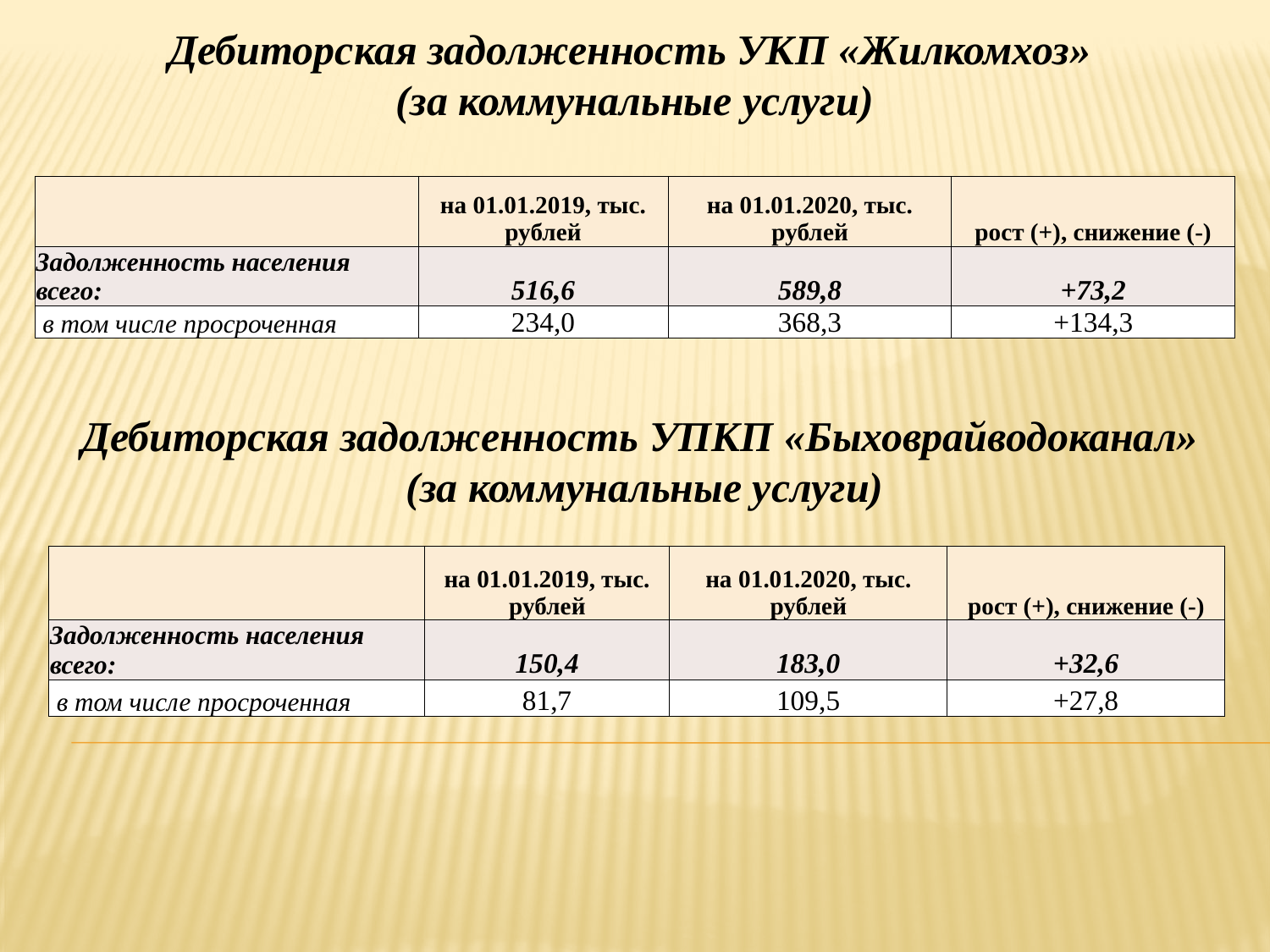

# Дебиторская задолженность УКП «Жилкомхоз» (за коммунальные услуги)
|  | на 01.01.2019, тыс. рублей | на 01.01.2020, тыс. рублей | рост (+), снижение (-) |
| --- | --- | --- | --- |
| Задолженность населения всего: | 516,6 | 589,8 | +73,2 |
| в том числе просроченная | 234,0 | 368,3 | +134,3 |
Дебиторская задолженность УПКП «Быховрайводоканал»
(за коммунальные услуги)
|  | на 01.01.2019, тыс. рублей | на 01.01.2020, тыс. рублей | рост (+), снижение (-) |
| --- | --- | --- | --- |
| Задолженность населения всего: | 150,4 | 183,0 | +32,6 |
| в том числе просроченная | 81,7 | 109,5 | +27,8 |